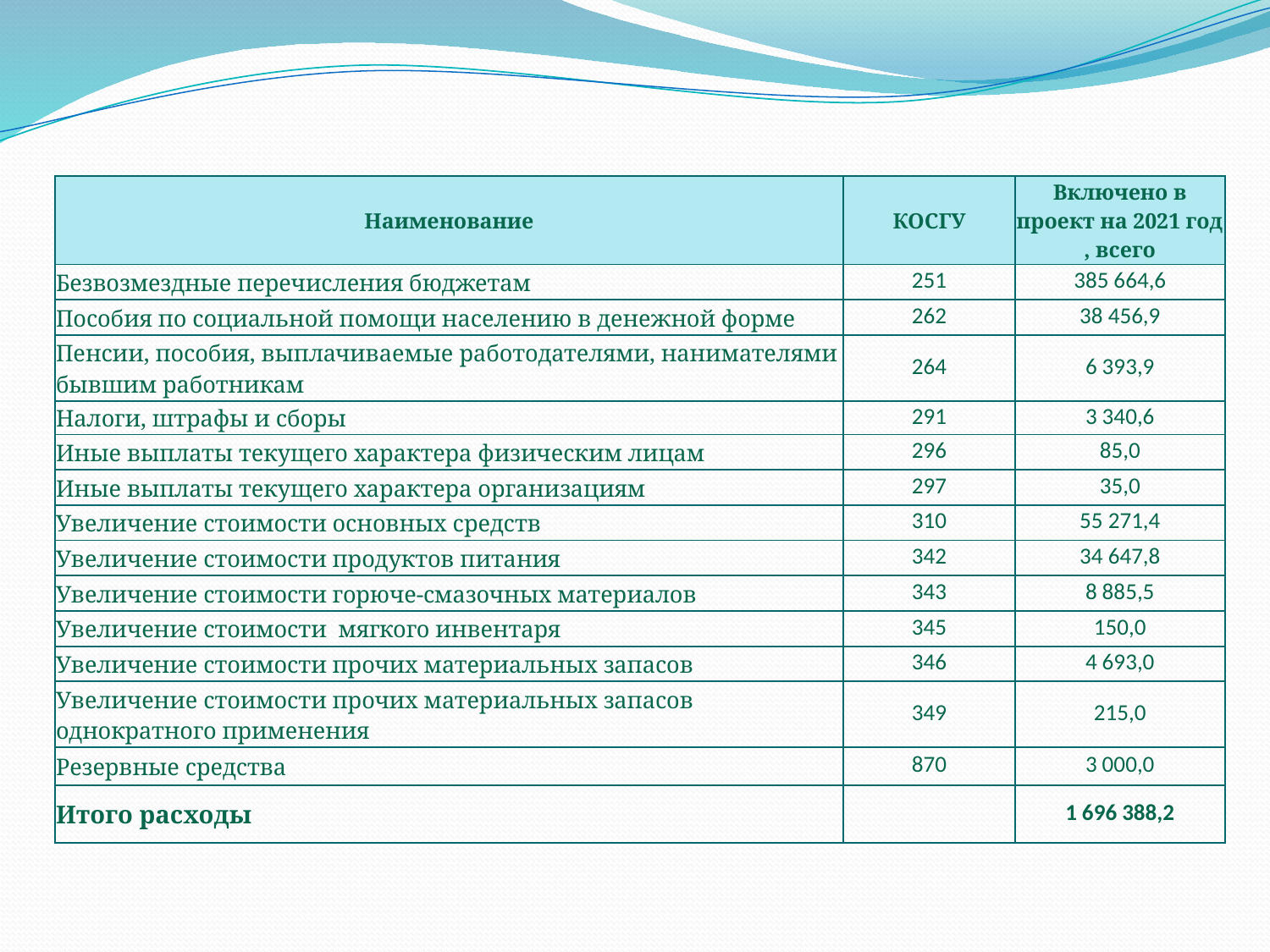

| Наименование | КОСГУ | Включено в проект на 2021 год , всего |
| --- | --- | --- |
| Безвозмездные перечисления бюджетам | 251 | 385 664,6 |
| Пособия по социальной помощи населению в денежной форме | 262 | 38 456,9 |
| Пенсии, пособия, выплачиваемые работодателями, нанимателями бывшим работникам | 264 | 6 393,9 |
| Налоги, штрафы и сборы | 291 | 3 340,6 |
| Иные выплаты текущего характера физическим лицам | 296 | 85,0 |
| Иные выплаты текущего характера организациям | 297 | 35,0 |
| Увеличение стоимости основных средств | 310 | 55 271,4 |
| Увеличение стоимости продуктов питания | 342 | 34 647,8 |
| Увеличение стоимости горюче-смазочных материалов | 343 | 8 885,5 |
| Увеличение стоимости мягкого инвентаря | 345 | 150,0 |
| Увеличение стоимости прочих материальных запасов | 346 | 4 693,0 |
| Увеличение стоимости прочих материальных запасов однократного применения | 349 | 215,0 |
| Резервные средства | 870 | 3 000,0 |
| Итого расходы |  | 1 696 388,2 |